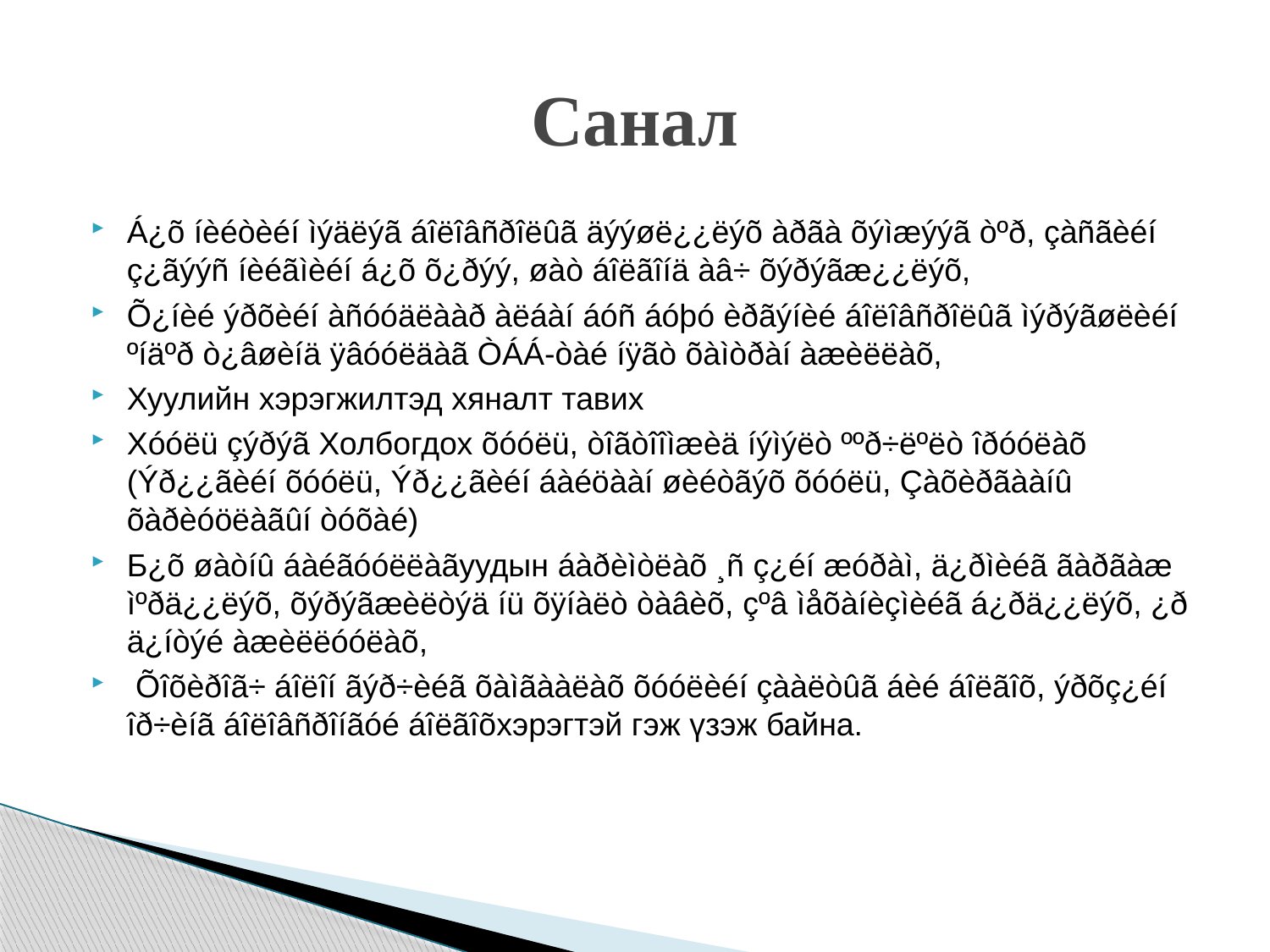

# Санал
Á¿õ íèéòèéí ìýäëýã áîëîâñðîëûã äýýøë¿¿ëýõ àðãà õýìæýýã òºð, çàñãèéí ç¿ãýýñ íèéãìèéí á¿õ õ¿ðýý, øàò áîëãîíä àâ÷ õýðýãæ¿¿ëýõ,
Õ¿íèé ýðõèéí àñóóäëààð àëáàí áóñ áóþó èðãýíèé áîëîâñðîëûã ìýðýãøëèéí ºíäºð ò¿âøèíä ÿâóóëäàã ÒÁÁ-òàé íÿãò õàìòðàí àæèëëàõ,
Хуулийн хэрэгжилтэд хяналт тавих
Хóóëü çýðýã Холбогдох õóóëü, òîãòîîìæèä íýìýëò ººð÷ëºëò îðóóëàõ (Ýð¿¿ãèéí õóóëü, Ýð¿¿ãèéí áàéöààí øèéòãýõ õóóëü, Çàõèðãààíû õàðèóöëàãûí òóõàé)
Б¿õ øàòíû áàéãóóëëàãуудын áàðèìòëàõ ¸ñ ç¿éí æóðàì, ä¿ðìèéã ãàðãàæ ìºðä¿¿ëýõ, õýðýãæèëòýä íü õÿíàëò òàâèõ, çºâ ìåõàíèçìèéã á¿ðä¿¿ëýõ, ¿ð ä¿íòýé àæèëëóóëàõ,
 Õîõèðîã÷ áîëîí ãýð÷èéã õàìãààëàõ õóóëèéí çààëòûã áèé áîëãîõ, ýðõç¿éí îð÷èíã áîëîâñðîíãóé áîëãîõхэрэгтэй гэж үзэж байна.